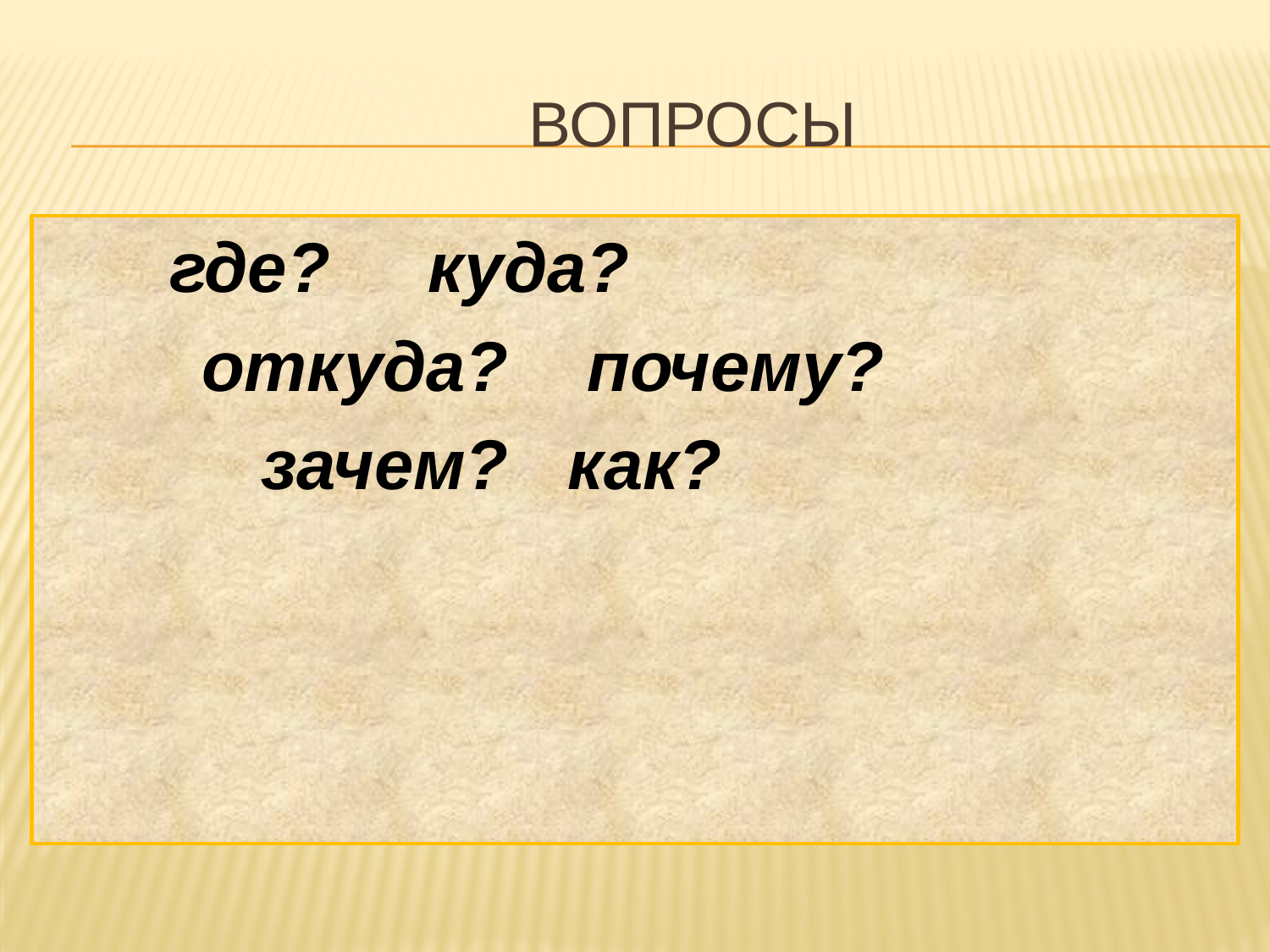

# Вопросы
        где?     куда?
        откуда?    почему?
           зачем?   как?